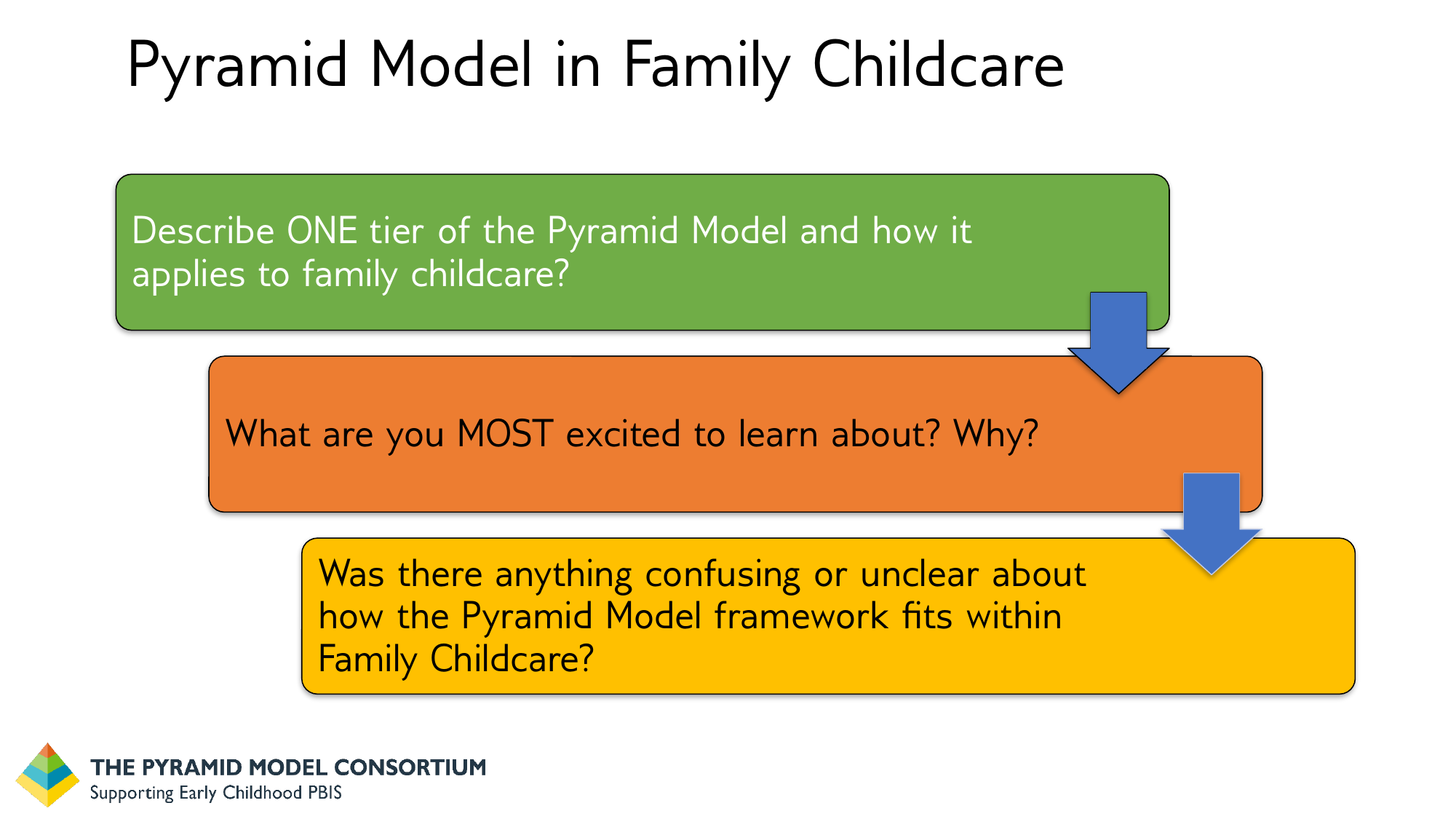

# Pyramid Model in Family Childcare

Describe ONE tier of the Pyramid Model and how it applies to family childcare?

What are you MOST excited to learn about? Why?

Was there anything confusing or unclear about how the Pyramid Model framework fits within Family Childcare?